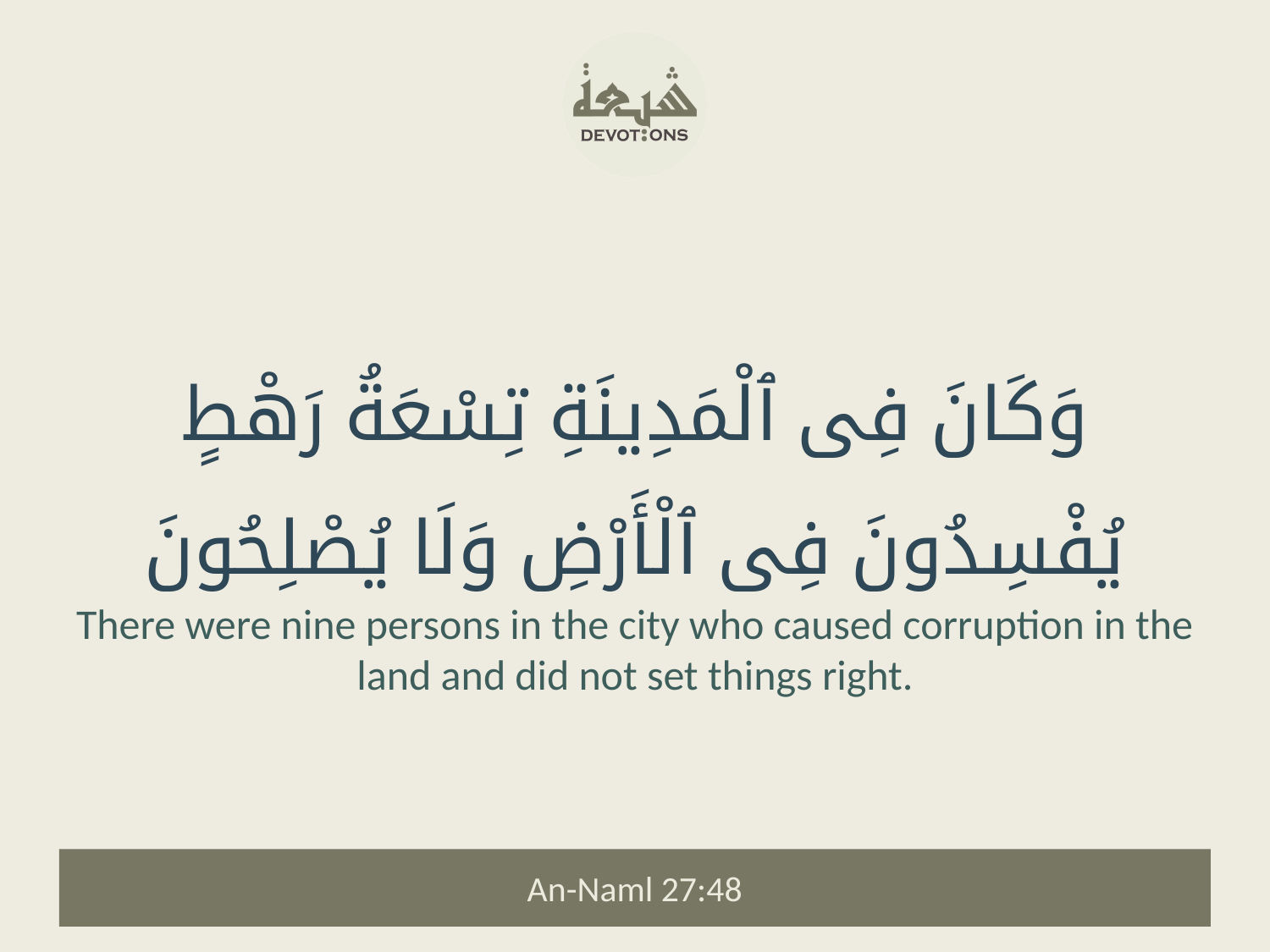

وَكَانَ فِى ٱلْمَدِينَةِ تِسْعَةُ رَهْطٍ يُفْسِدُونَ فِى ٱلْأَرْضِ وَلَا يُصْلِحُونَ
There were nine persons in the city who caused corruption in the land and did not set things right.
An-Naml 27:48